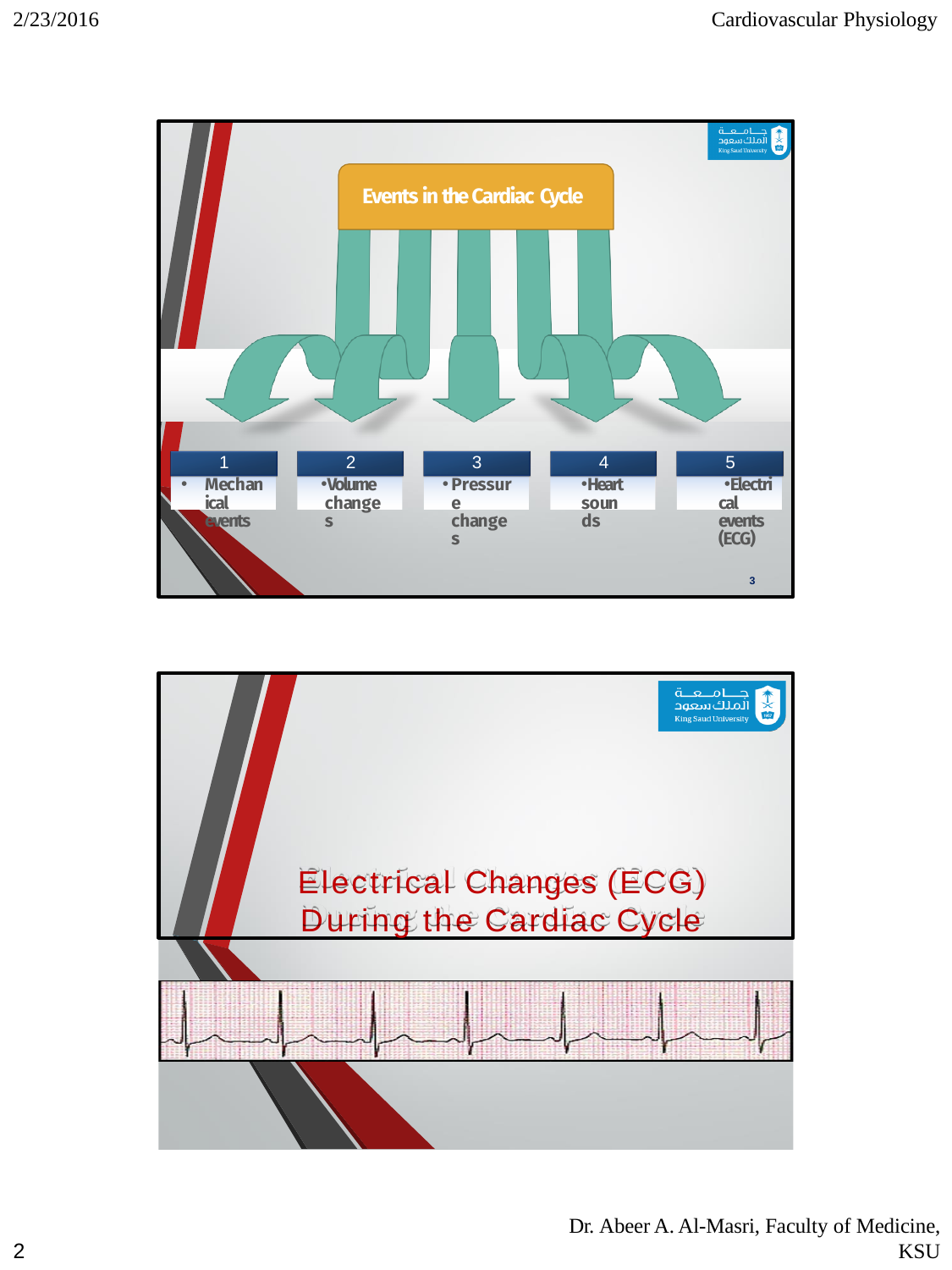

2/23/2016
Cardiovascular Physiology

Events in the Cardiac Cycle

1
Mechanical  events
2
Volume  changes
3
Pressure  changes
4
Heart  sounds
5
Electrical  events (ECG)

3

Electrical Changes (ECG)
During the Cardiac Cycle

Dr. Abeer A. Al-Masri, Faculty of Medicine,
KSU
2